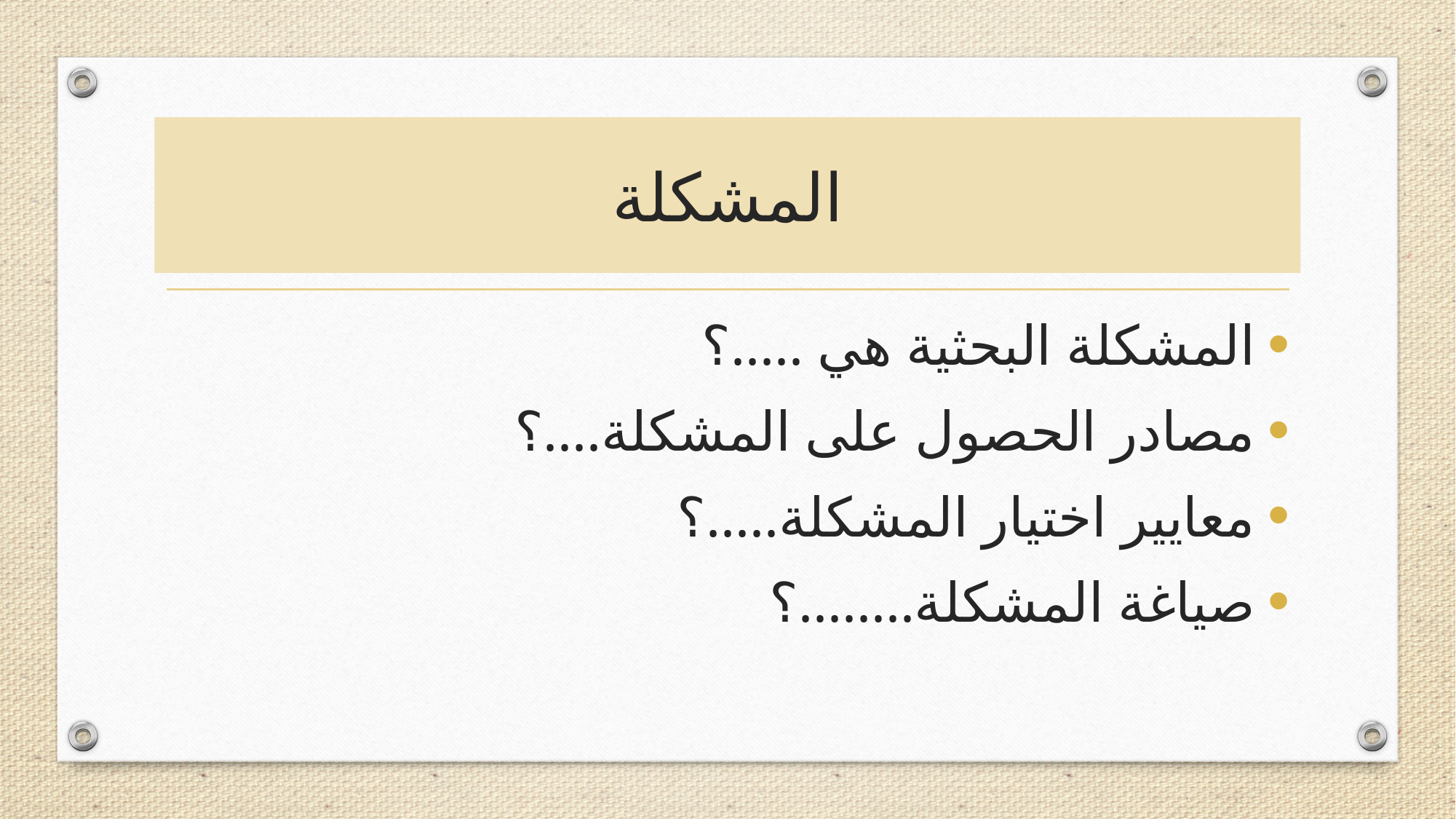

# المشكلة
المشكلة البحثية هي .....؟
مصادر الحصول على المشكلة....؟
معايير اختيار المشكلة.....؟
صياغة المشكلة........؟